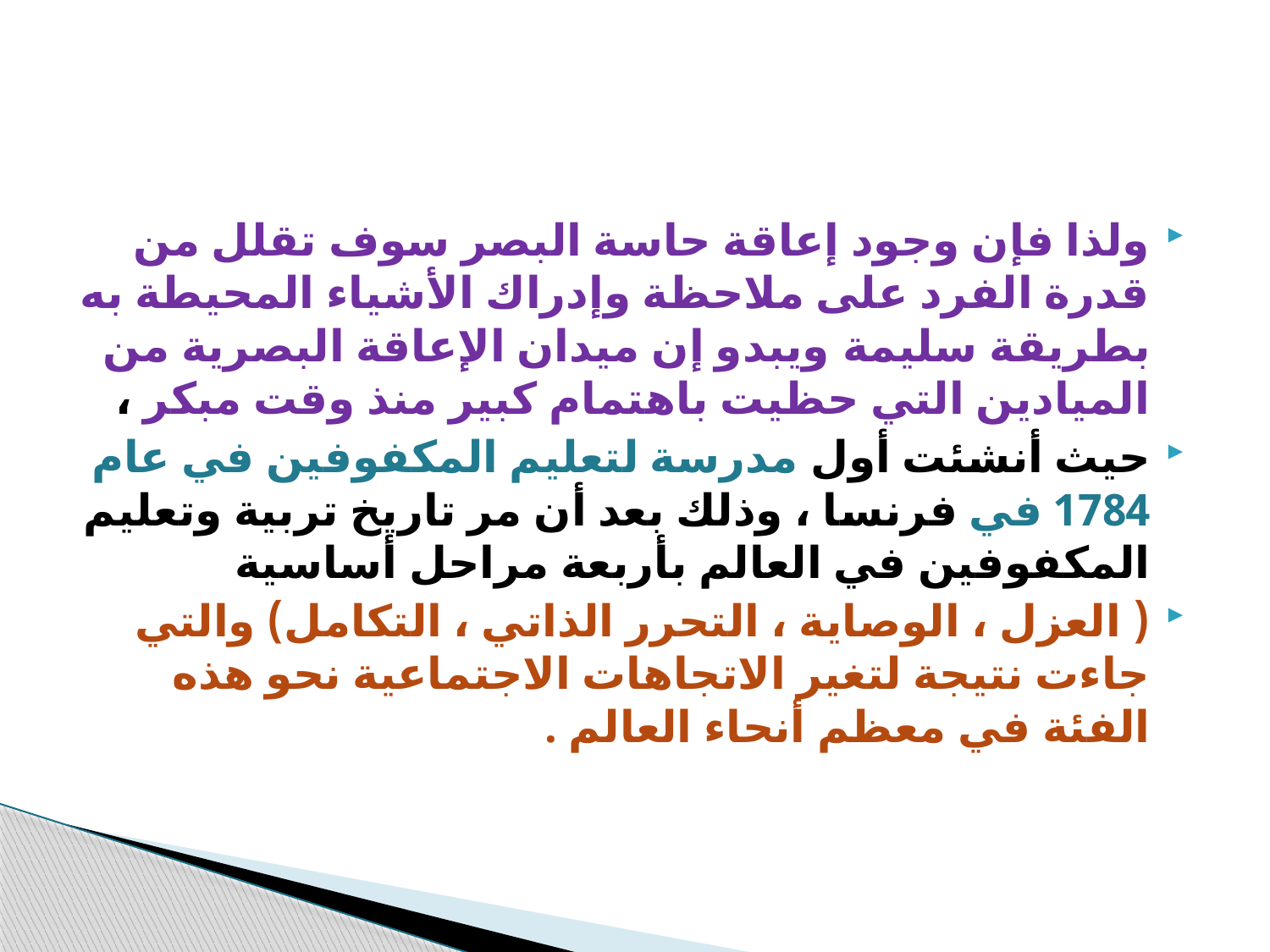

#
ولذا فإن وجود إعاقة حاسة البصر سوف تقلل من قدرة الفرد على ملاحظة وإدراك الأشياء المحيطة به بطريقة سليمة ويبدو إن ميدان الإعاقة البصرية من الميادين التي حظيت باهتمام كبير منذ وقت مبكر ،
حيث أنشئت أول مدرسة لتعليم المكفوفين في عام 1784 في فرنسا ، وذلك بعد أن مر تاريخ تربية وتعليم المكفوفين في العالم بأربعة مراحل أساسية
( العزل ، الوصاية ، التحرر الذاتي ، التكامل) والتي جاءت نتيجة لتغير الاتجاهات الاجتماعية نحو هذه الفئة في معظم أنحاء العالم .